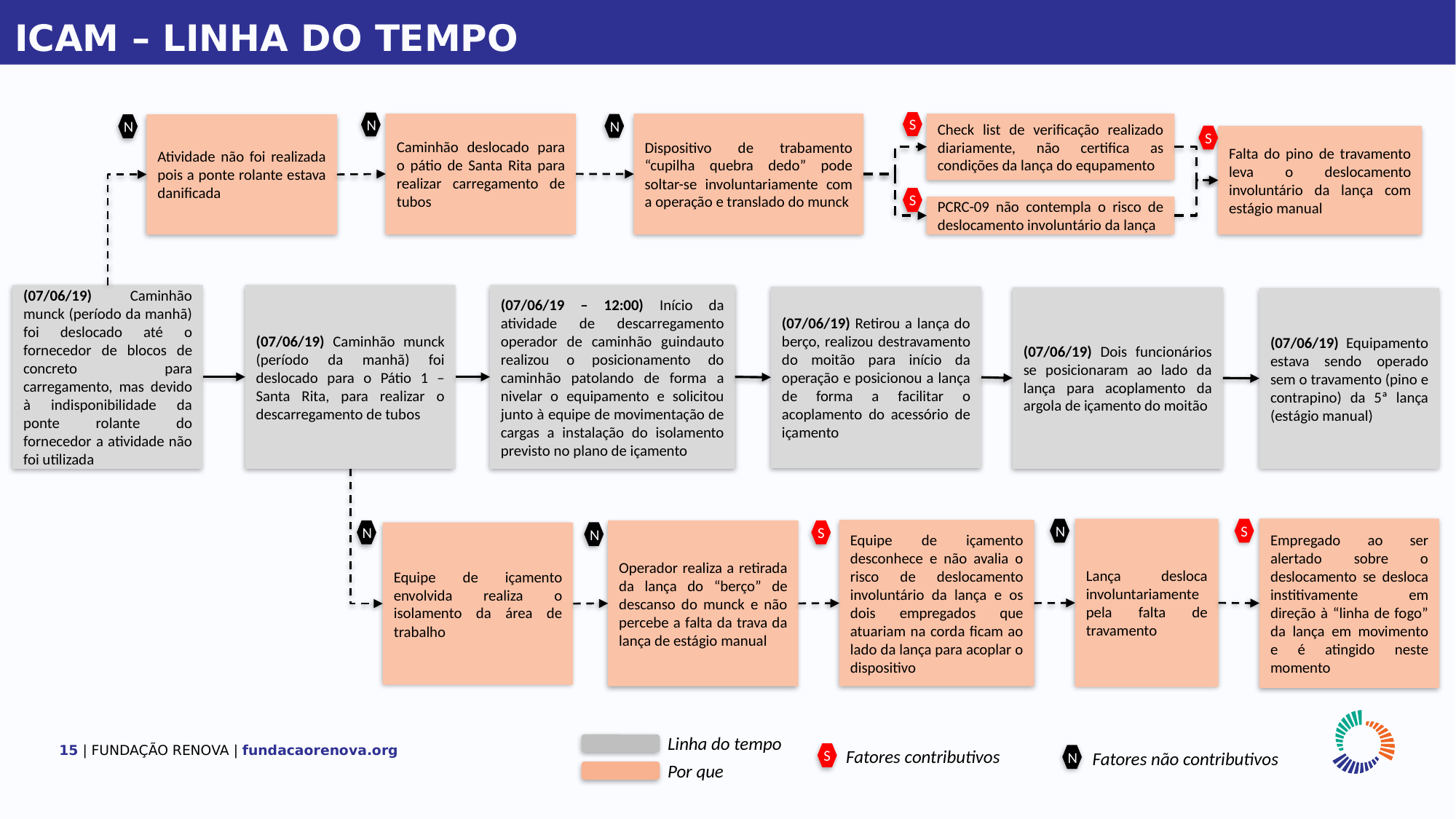

ICAM – LINHA DO TEMPO
S
N
Caminhão deslocado para o pátio de Santa Rita para realizar carregamento de tubos
Dispositivo de trabamento “cupilha quebra dedo” pode soltar-se involuntariamente com a operação e translado do munck
Check list de verificação realizado diariamente, não certifica as condições da lança do equpamento
N
N
Atividade não foi realizada pois a ponte rolante estava danificada
S
Falta do pino de travamento leva o deslocamento involuntário da lança com estágio manual
S
PCRC-09 não contempla o risco de deslocamento involuntário da lança
(07/06/19) Caminhão munck (período da manhã) foi deslocado até o fornecedor de blocos de concreto para carregamento, mas devido à indisponibilidade da ponte rolante do fornecedor a atividade não foi utilizada
(07/06/19) Caminhão munck (período da manhã) foi deslocado para o Pátio 1 – Santa Rita, para realizar o descarregamento de tubos
(07/06/19 – 12:00) Início da atividade de descarregamento operador de caminhão guindauto realizou o posicionamento do caminhão patolando de forma a nivelar o equipamento e solicitou junto à equipe de movimentação de cargas a instalação do isolamento previsto no plano de içamento
(07/06/19) Retirou a lança do berço, realizou destravamento do moitão para início da operação e posicionou a lança de forma a facilitar o acoplamento do acessório de içamento
(07/06/19) Dois funcionários se posicionaram ao lado da lança para acoplamento da argola de içamento do moitão
(07/06/19) Equipamento estava sendo operado sem o travamento (pino e contrapino) da 5ª lança (estágio manual)
Empregado ao ser alertado sobre o deslocamento se desloca institivamente em direção à “linha de fogo” da lança em movimento e é atingido neste momento
N
Lança desloca involuntariamente pela falta de travamento
S
Equipe de içamento desconhece e não avalia o risco de deslocamento involuntário da lança e os dois empregados que atuariam na corda ficam ao lado da lança para acoplar o dispositivo
N
Operador realiza a retirada da lança do “berço” de descanso do munck e não percebe a falta da trava da lança de estágio manual
S
N
Equipe de içamento envolvida realiza o isolamento da área de trabalho
Linha do tempo

Fatores contributivos
Fatores não contributivos
S
N
Por que